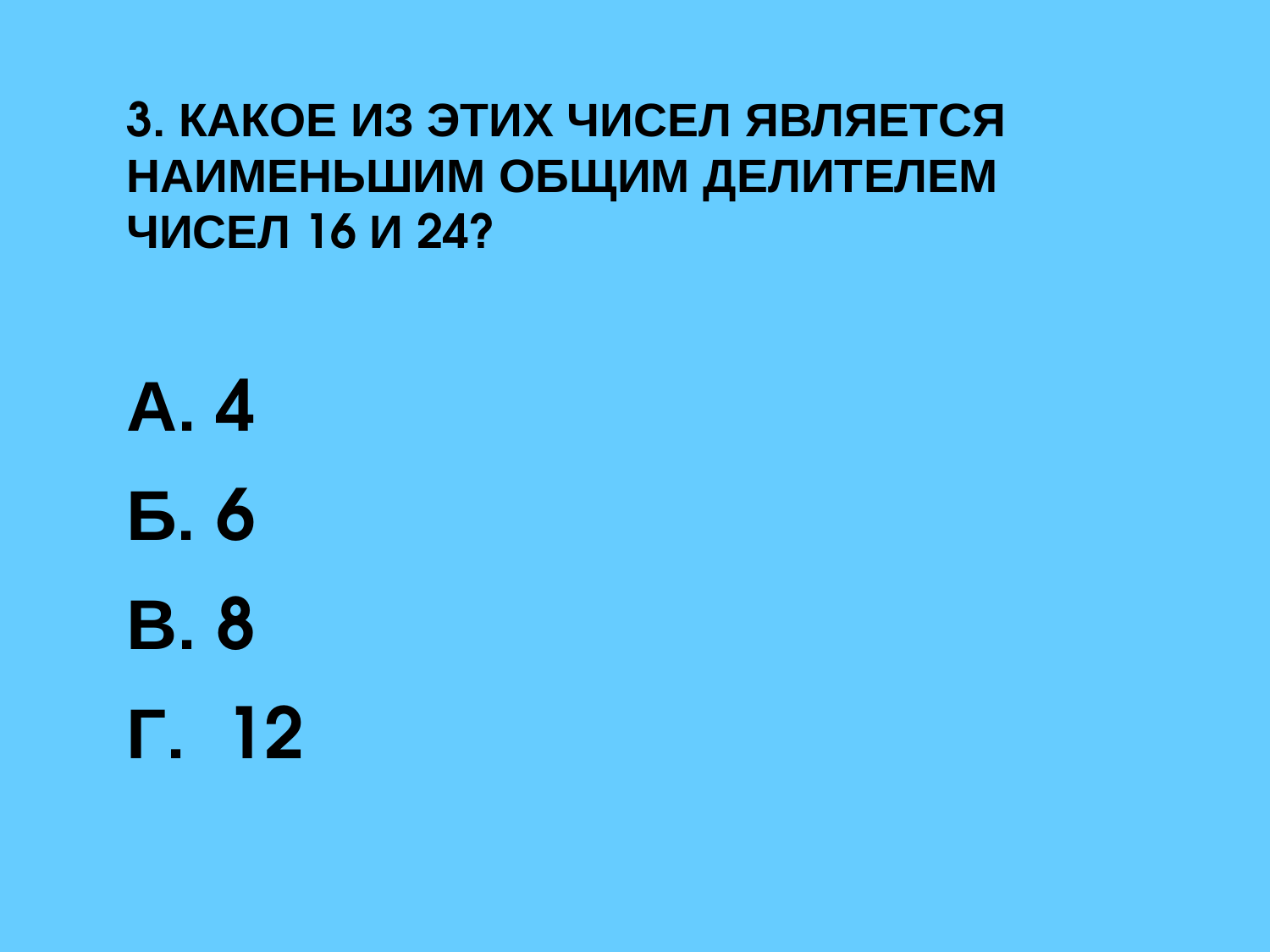

# 3. Какое из этих чисел является наименьшим общим делителем чисел 16 и 24?
А. 4
Б. 6
В. 8
Г.  12